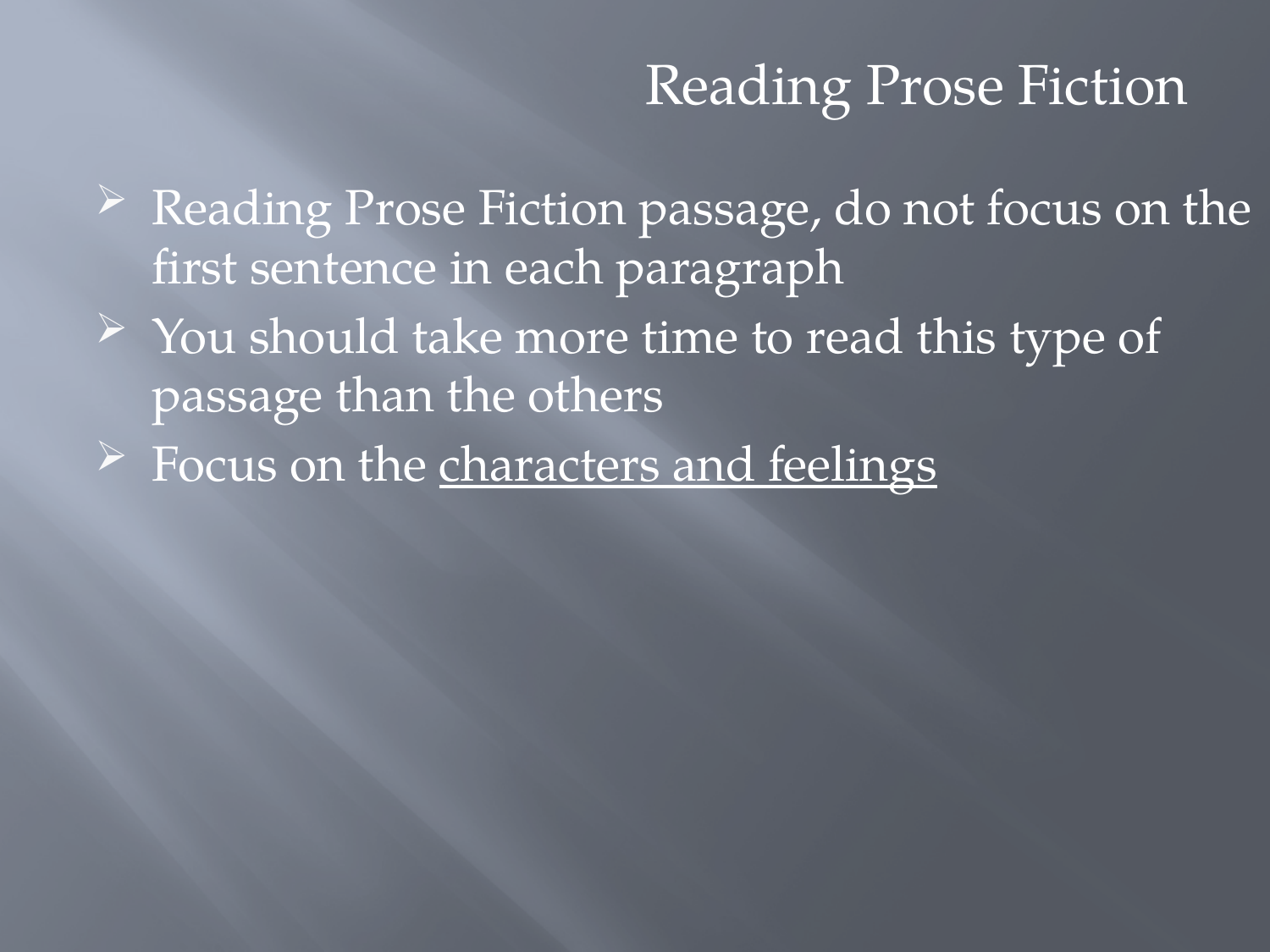

Reading Prose Fiction
Reading Prose Fiction passage, do not focus on the first sentence in each paragraph
You should take more time to read this type of passage than the others
Focus on the characters and feelings